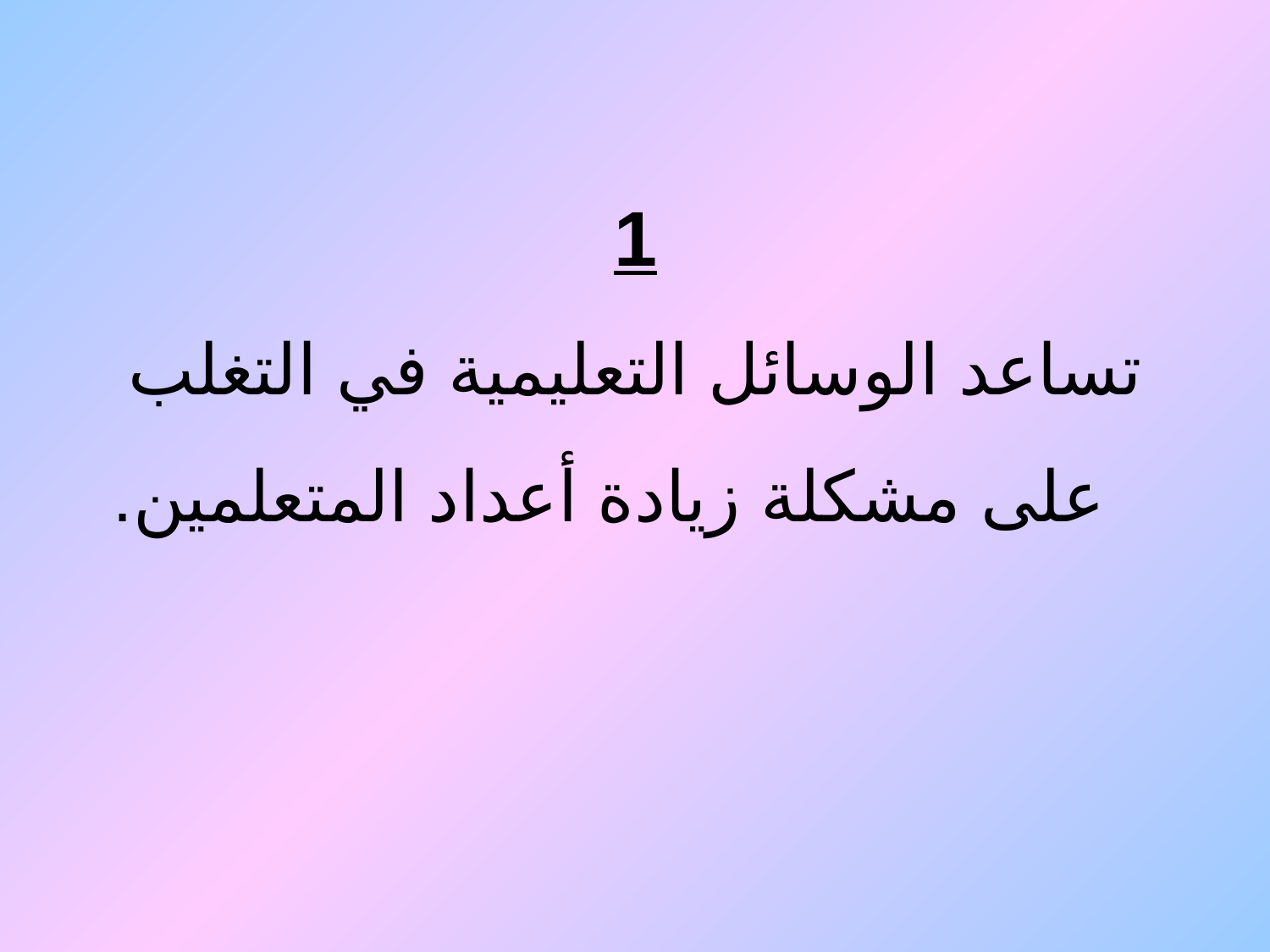

1
تساعد الوسائل التعليمية في التغلب على مشكلة زيادة أعداد المتعلمين.